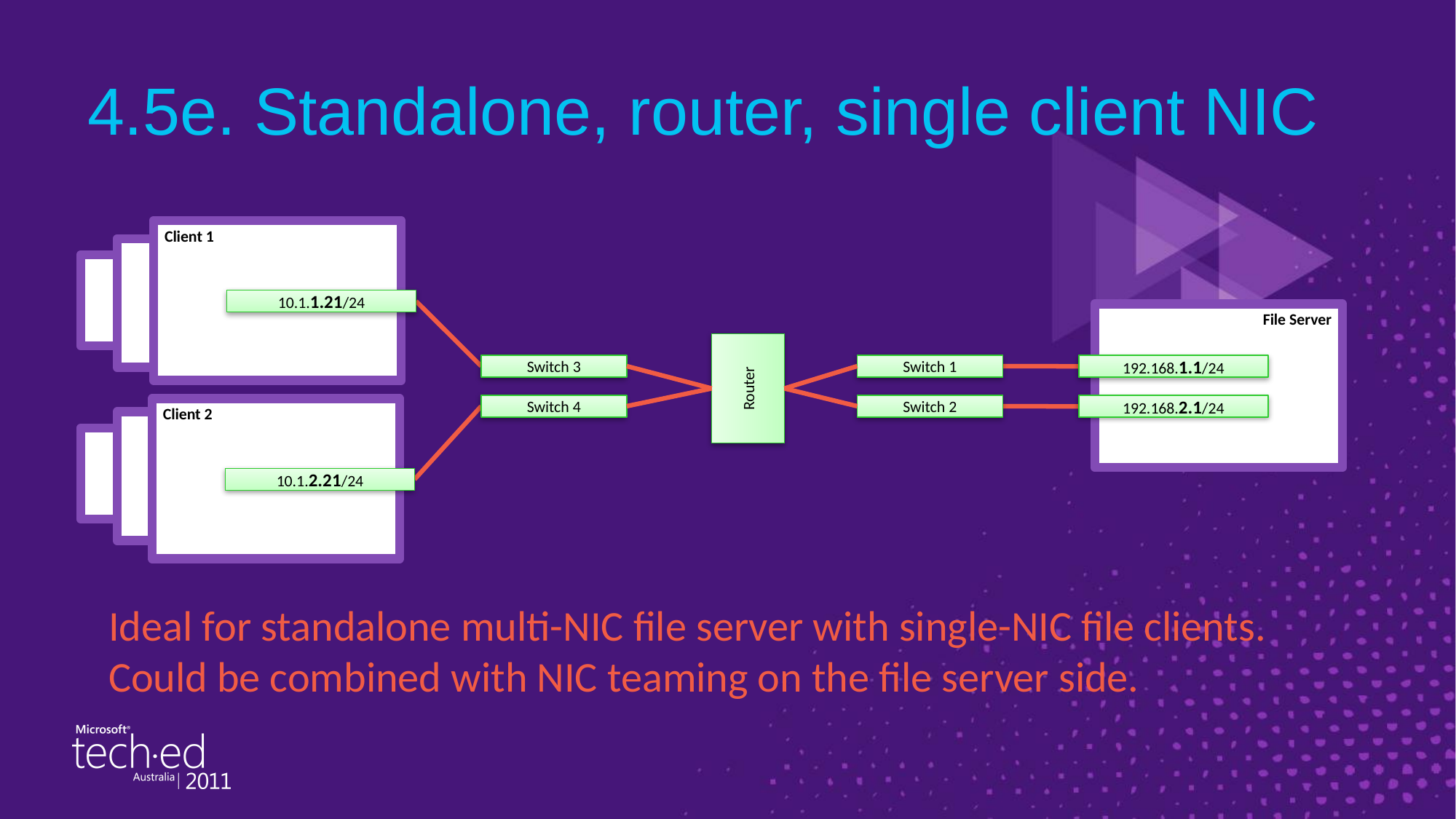

# 4.5e. Standalone, router, single client NIC
Client 1

10.1.1.21/24
File Server
Router
Switch 3
Switch 1
192.168.1.1/24
Switch 4
Switch 2
192.168.2.1/24
Client 2

10.1.2.21/24
Ideal for standalone multi-NIC file server with single-NIC file clients.
Could be combined with NIC teaming on the file server side.